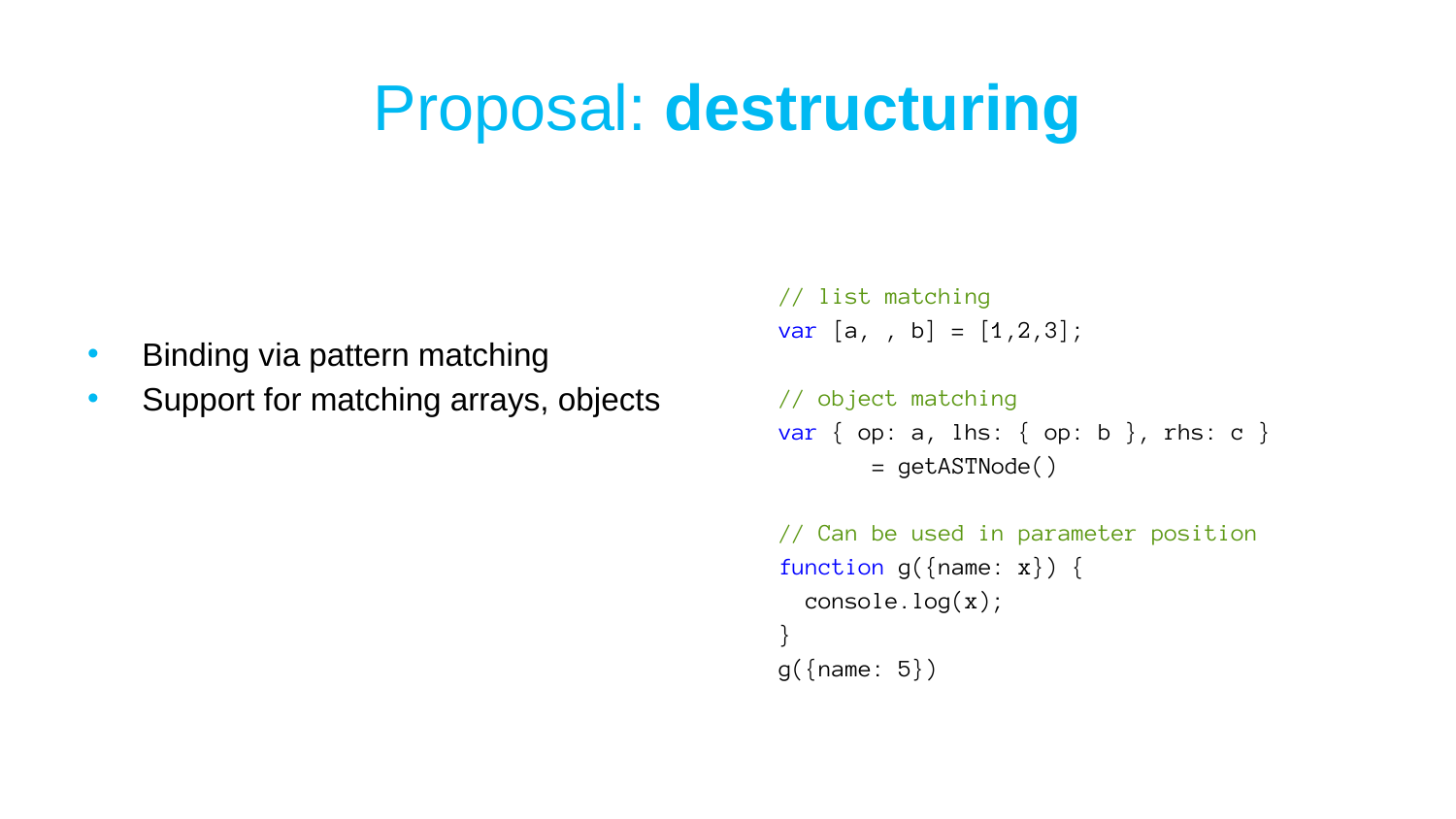

# Proposal: destructuring

// list matching
var [a, , b] = [1,2,3];

// object matching
var { op: a, lhs: { op: b }, rhs: c }
       = getASTNode()

// Can be used in parameter position
function g({name: x}) {
  console.log(x);
}
g({name: 5})

Binding via pattern matching
Support for matching arrays, objects